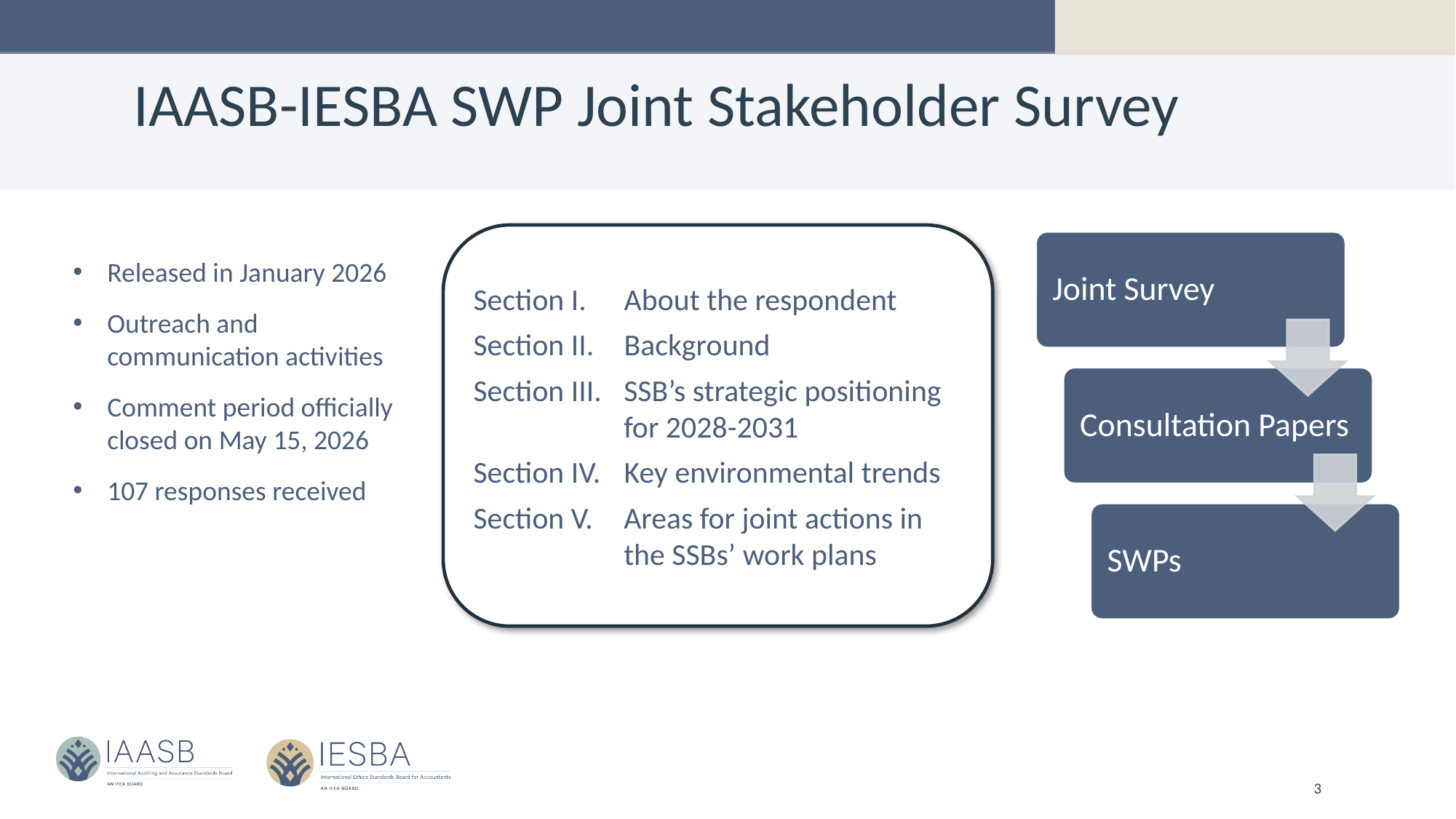

# IAASB-IESBA SWP Joint Stakeholder Survey
Section I. 	About the respondent
Section II. 	Background
Section III.	SSB’s strategic positioning for 2028-2031
Section IV.	Key environmental trends
Section V. 	Areas for joint actions in the SSBs’ work plans
Joint Survey
Consultation Papers
SWPs

Released in January 2026
Outreach and communication activities
Comment period officially closed on May 15, 2026
107 responses received

3